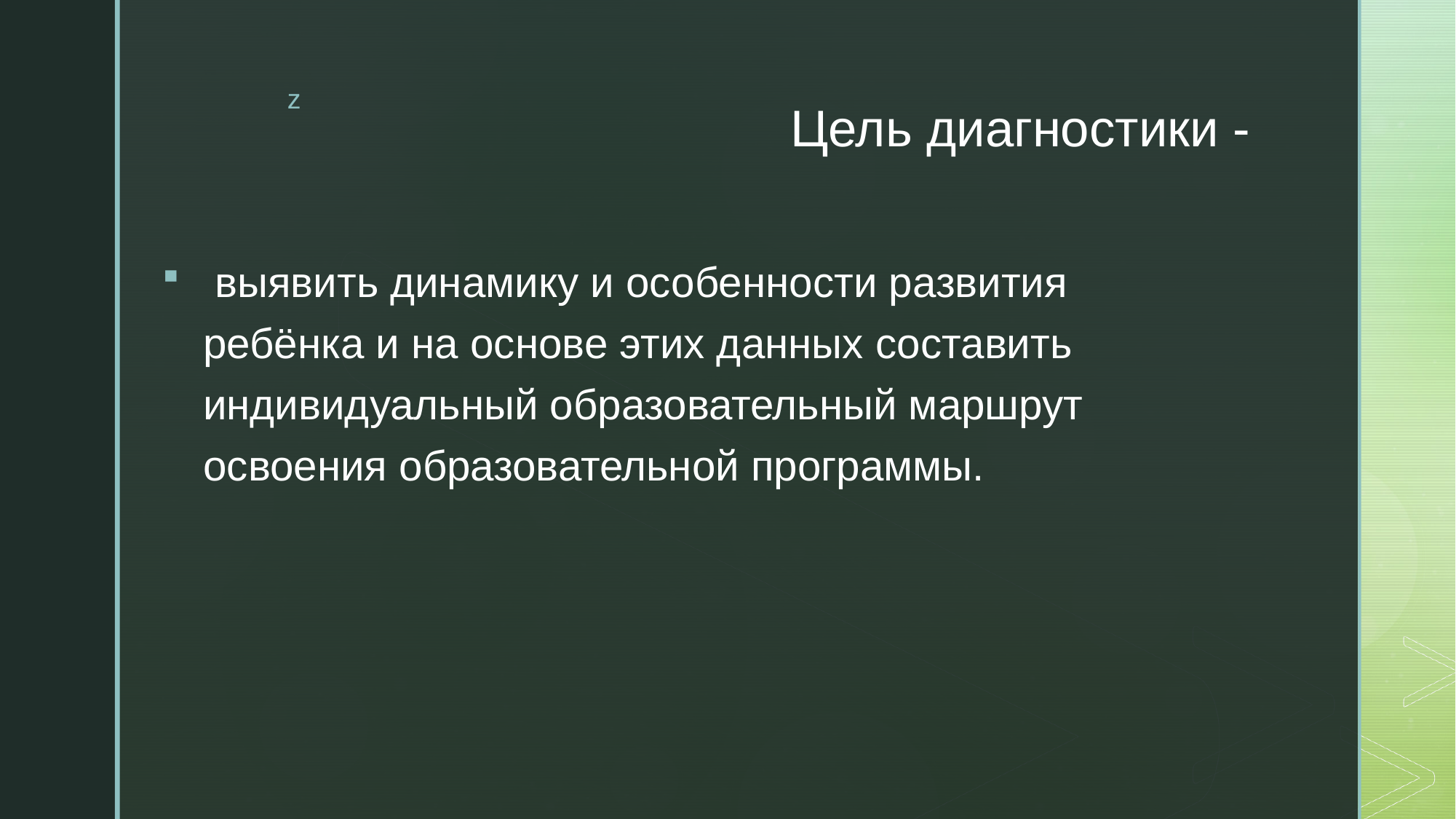

# Цель диагностики -
 выявить динамику и особенности развития ребёнка и на основе этих данных составить индивидуальный образовательный маршрут освоения образовательной программы.